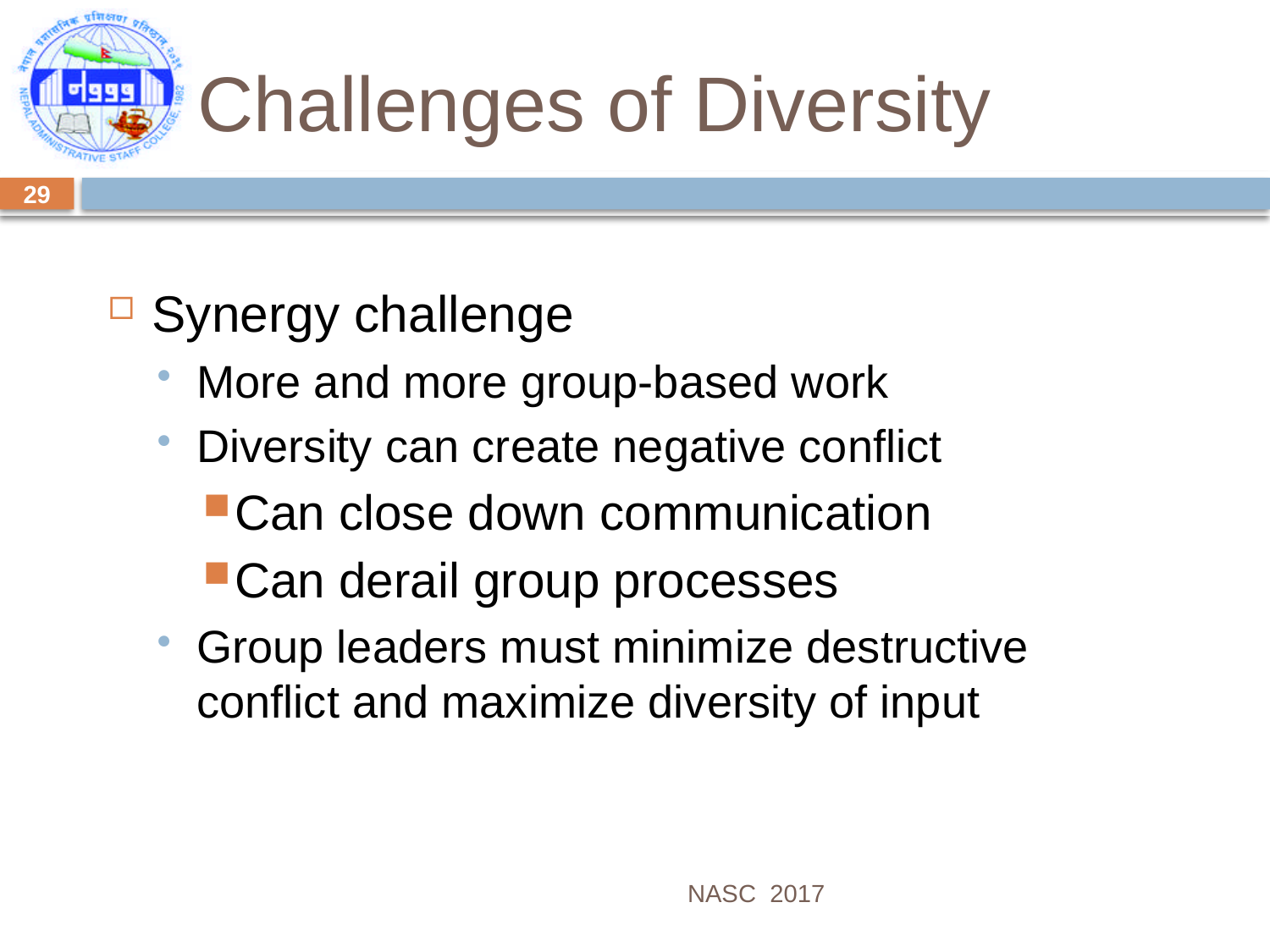

# Challenges of Diversity
29
Synergy challenge
More and more group-based work
Diversity can create negative conflict
Can close down communication
Can derail group processes
Group leaders must minimize destructive conflict and maximize diversity of input
NASC  2017